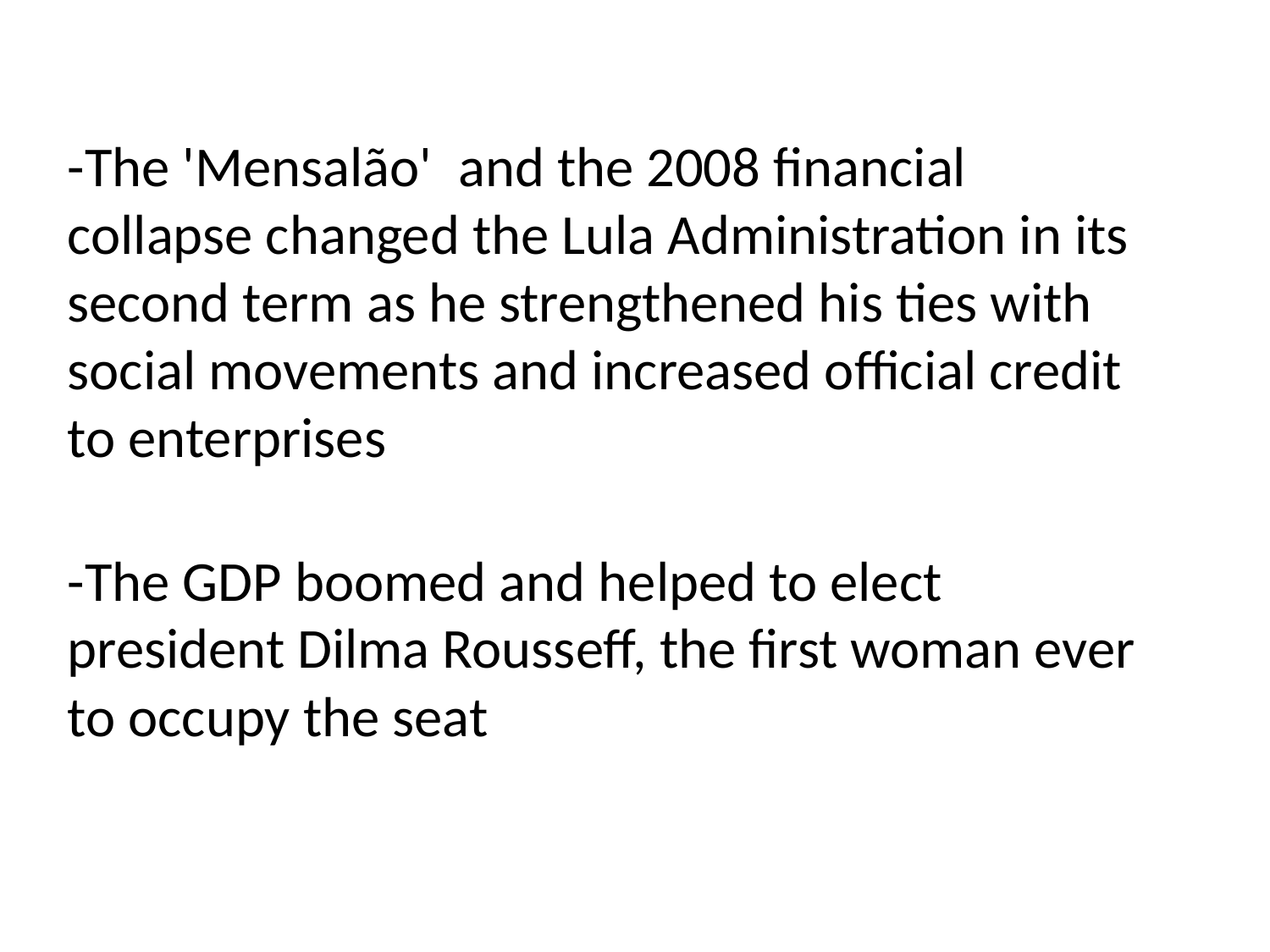

-The 'Mensalão'  and the 2008 financial collapse changed the Lula Administration in its second term as he strengthened his ties with social movements and increased official credit to enterprises

-The GDP boomed and helped to elect president Dilma Rousseff, the first woman ever to occupy the seat